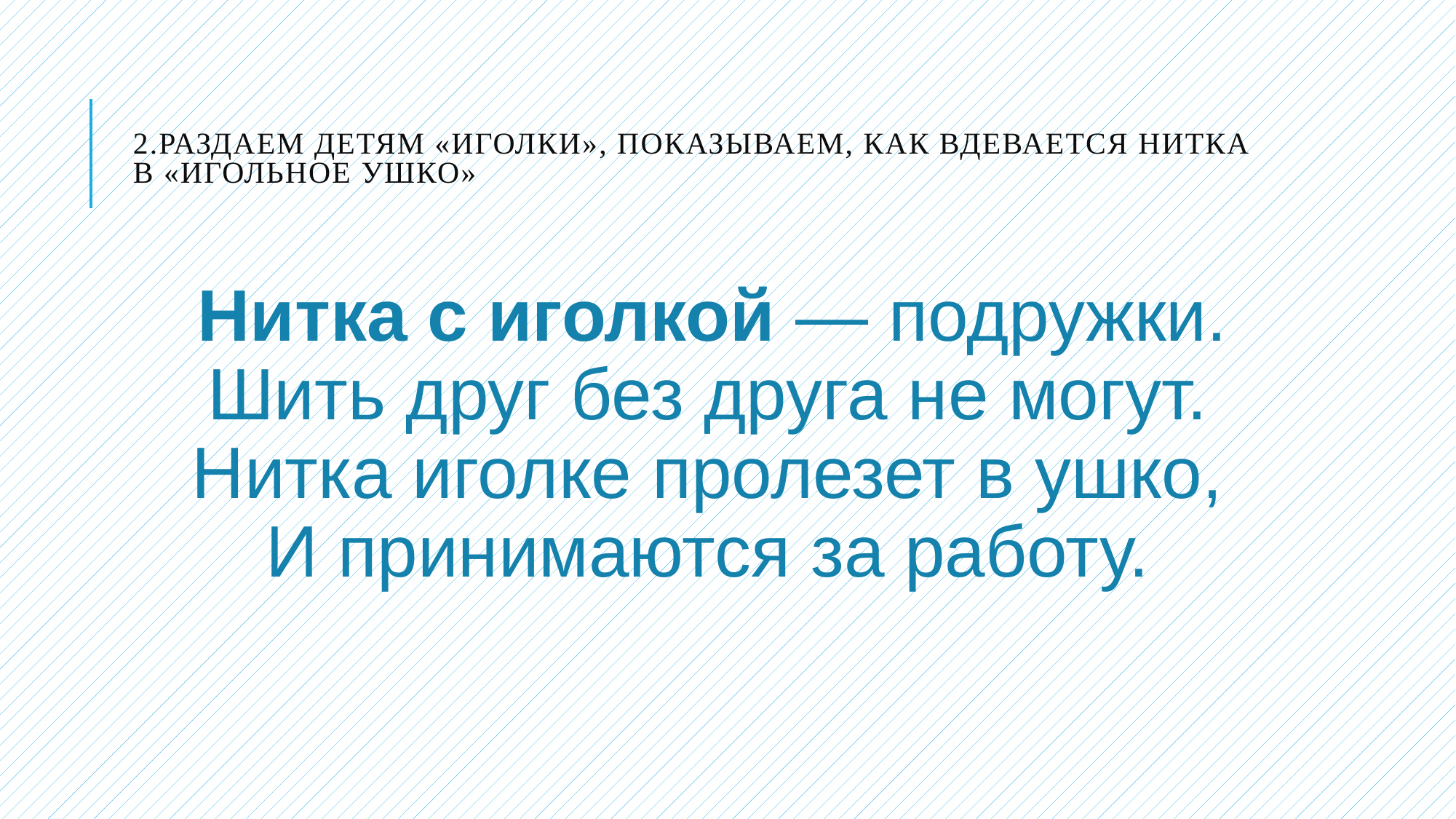

# 2.Раздаем детям «Иголки», показываем, как вдевается нитка в «игольное ушко»
Нитка с иголкой — подружки.
Шить друг без друга не могут.
Нитка иголке пролезет в ушко,
И принимаются за работу.